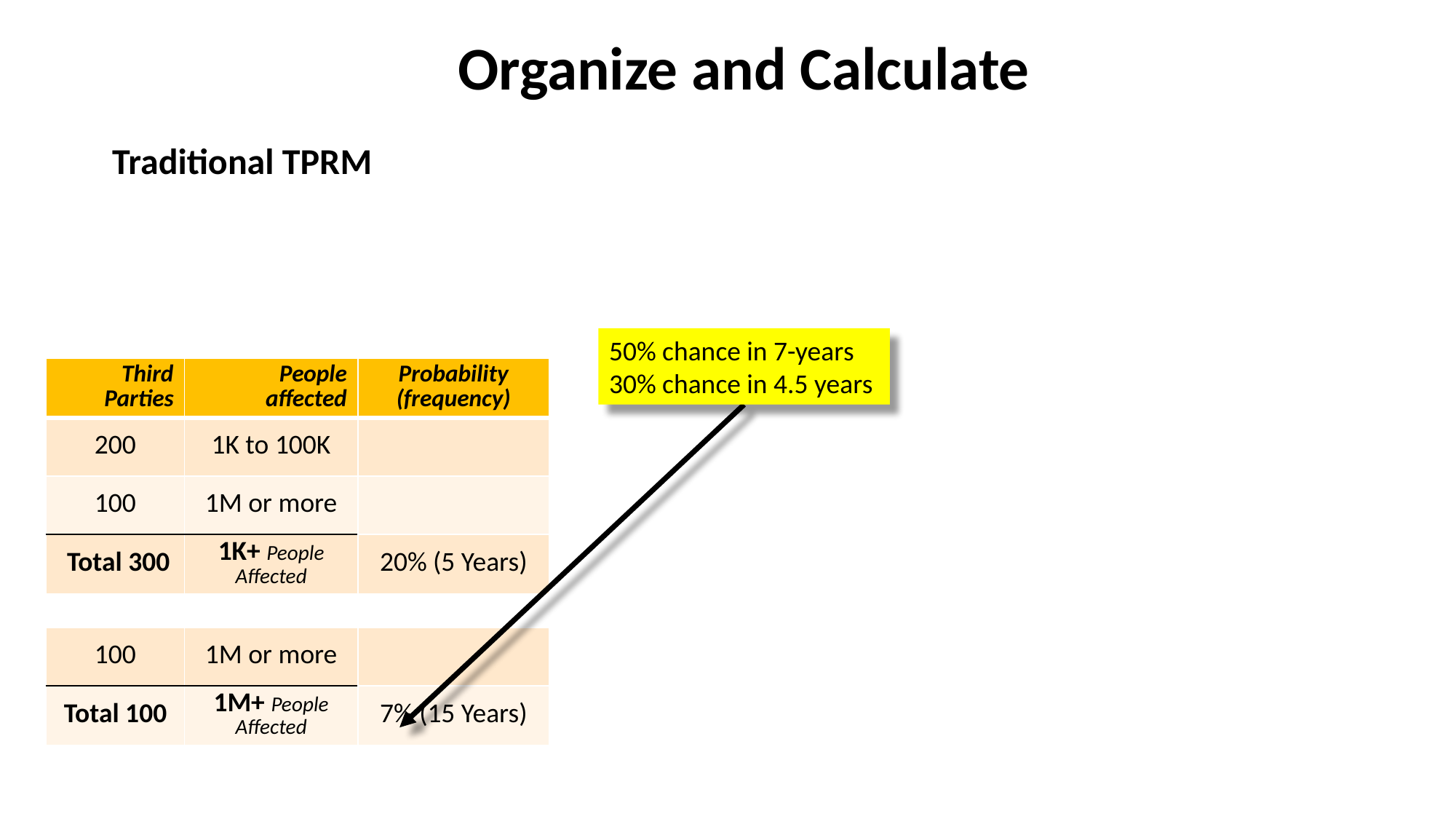

Organize and Calculate
Traditional TPRM
50% chance in 7-years
30% chance in 4.5 years
| Third Parties | People affected | Probability (frequency) |
| --- | --- | --- |
| 200 | 1K to 100K |  |
| 100 | 1M or more |  |
| Total 300 | 1K+ People Affected | 20% (5 Years) |
|  |  |  |
| 100 | 1M or more |  |
| Total 100 | 1M+ People Affected | 7% (15 Years) |